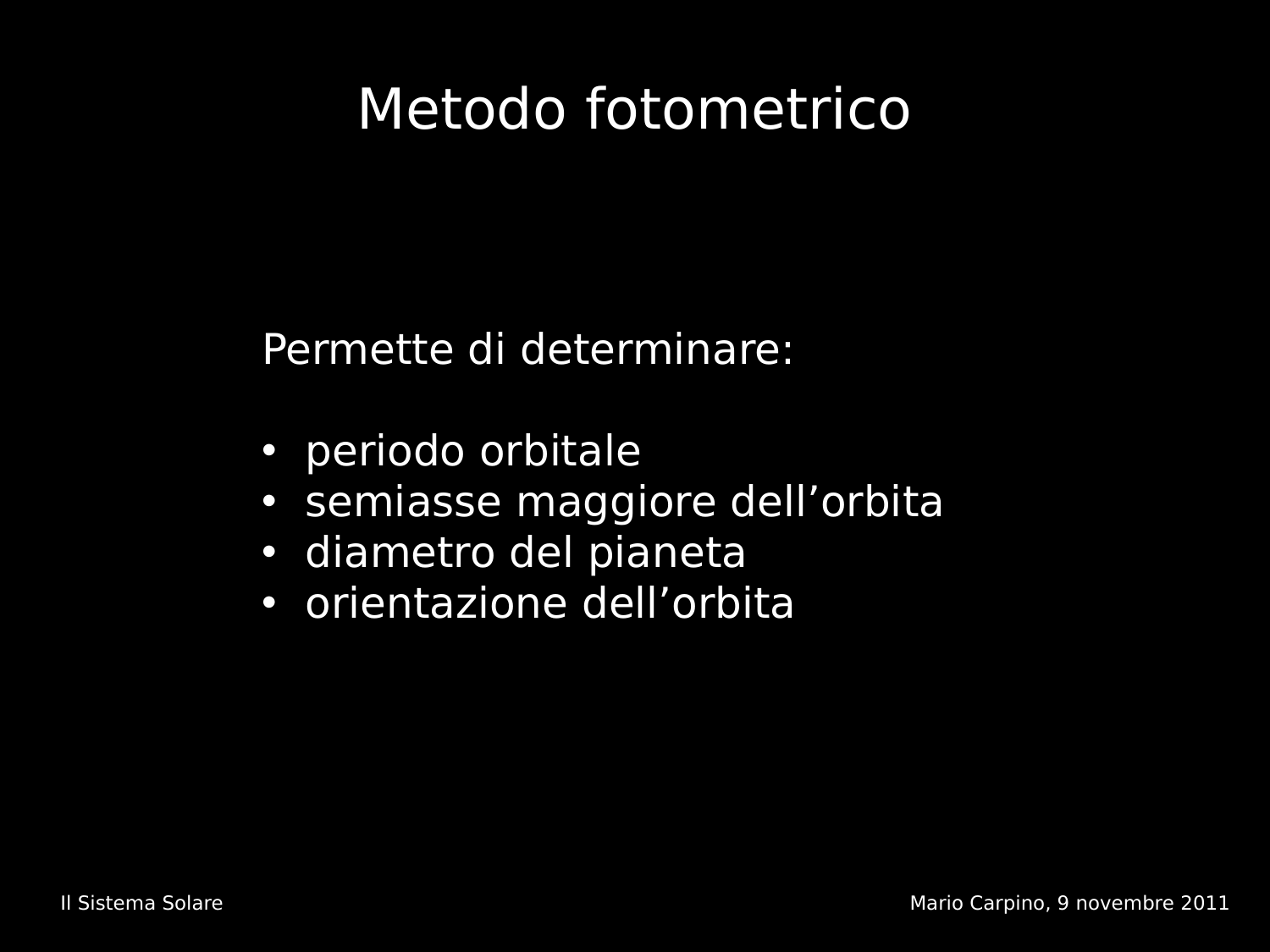

Metodo fotometrico
Permette di determinare:

 periodo orbitale
 semiasse maggiore dell’orbita
 diametro del pianeta
 orientazione dell’orbita
Il Sistema Solare
Mario Carpino, 9 novembre 2011